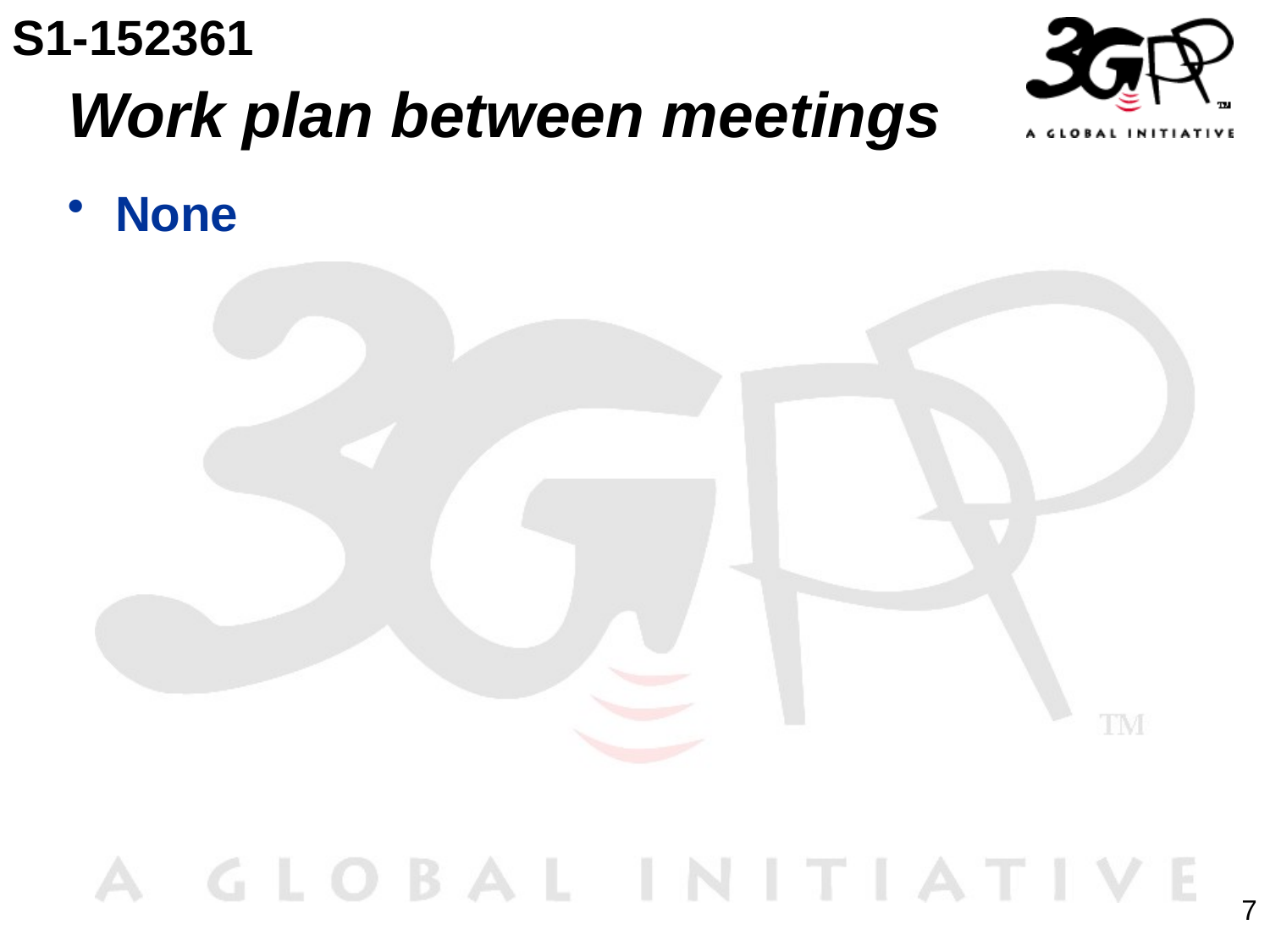

S1-152361
# Work plan between meetings
None
7